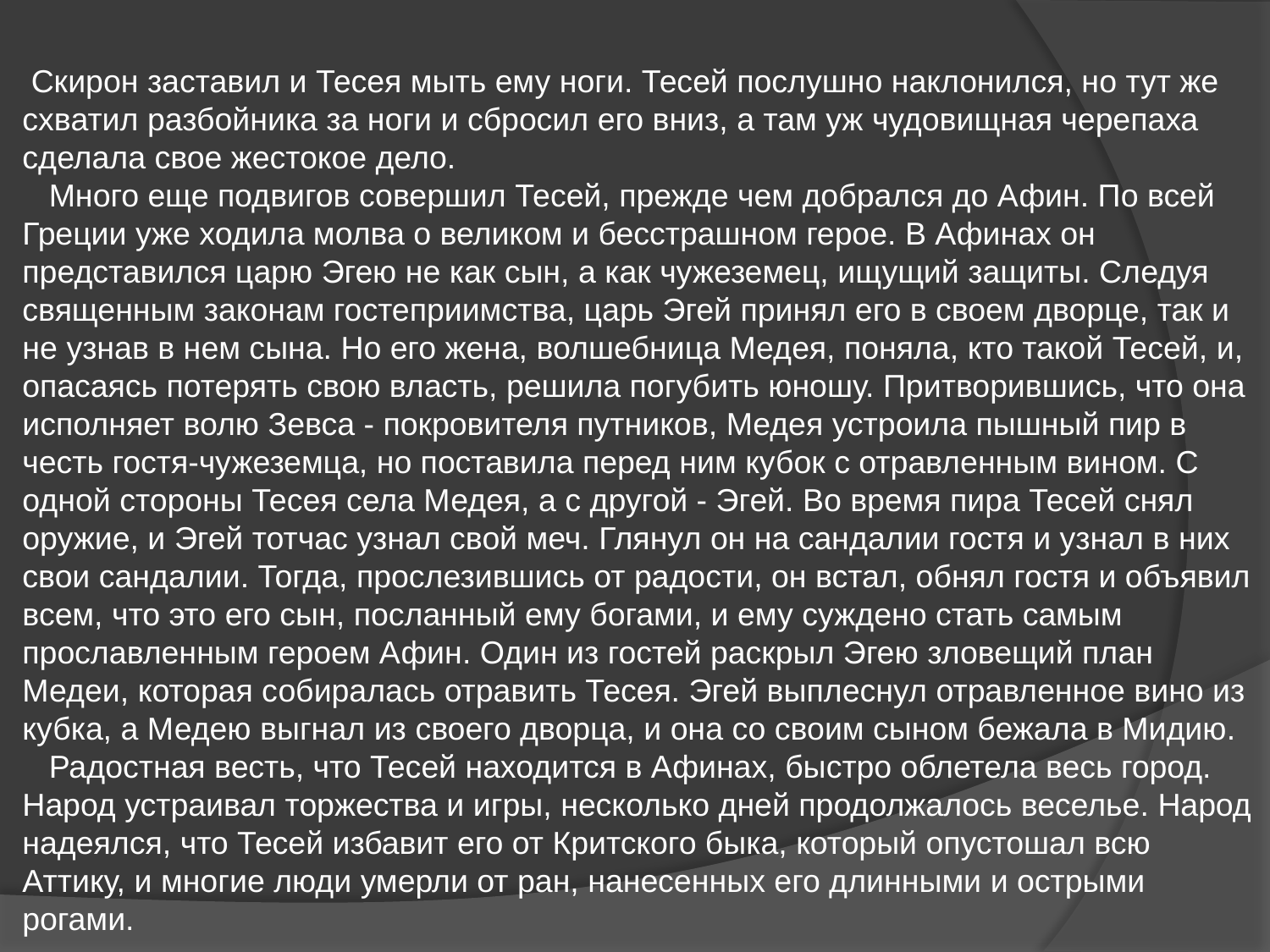

Скирон заставил и Тесея мыть ему ноги. Тесей послушно наклонился, но тут же схватил разбойника за ноги и сбросил его вниз, а там уж чудовищная черепаха сделала свое жестокое дело.
   Много еще подвигов совершил Тесей, прежде чем добрался до Афин. По всей Греции уже ходила молва о великом и бесстрашном герое. В Афинах он представился царю Эгею не как сын, а как чужеземец, ищущий защиты. Следуя священным законам гостеприимства, царь Эгей принял его в своем дворце, так и не узнав в нем сына. Но его жена, волшебница Медея, поняла, кто такой Тесей, и, опасаясь потерять свою власть, решила погубить юношу. Притворившись, что она исполняет волю Зевса - покровителя путников, Медея устроила пышный пир в честь гостя-чужеземца, но поставила перед ним кубок с отравленным вином. С одной стороны Тесея села Медея, а с другой - Эгей. Во время пира Тесей снял оружие, и Эгей тотчас узнал свой меч. Глянул он на сандалии гостя и узнал в них свои сандалии. Тогда, прослезившись от радости, он встал, обнял гостя и объявил всем, что это его сын, посланный ему богами, и ему суждено стать самым прославленным героем Афин. Один из гостей раскрыл Эгею зловещий план Медеи, которая собиралась отравить Тесея. Эгей выплеснул отравленное вино из кубка, а Медею выгнал из своего дворца, и она со своим сыном бежала в Мидию.
   Радостная весть, что Тесей находится в Афинах, быстро облетела весь город. Народ устраивал торжества и игры, несколько дней продолжалось веселье. Народ надеялся, что Тесей избавит его от Критского быка, который опустошал всю Аттику, и многие люди умерли от ран, нанесенных его длинными и острыми рогами.